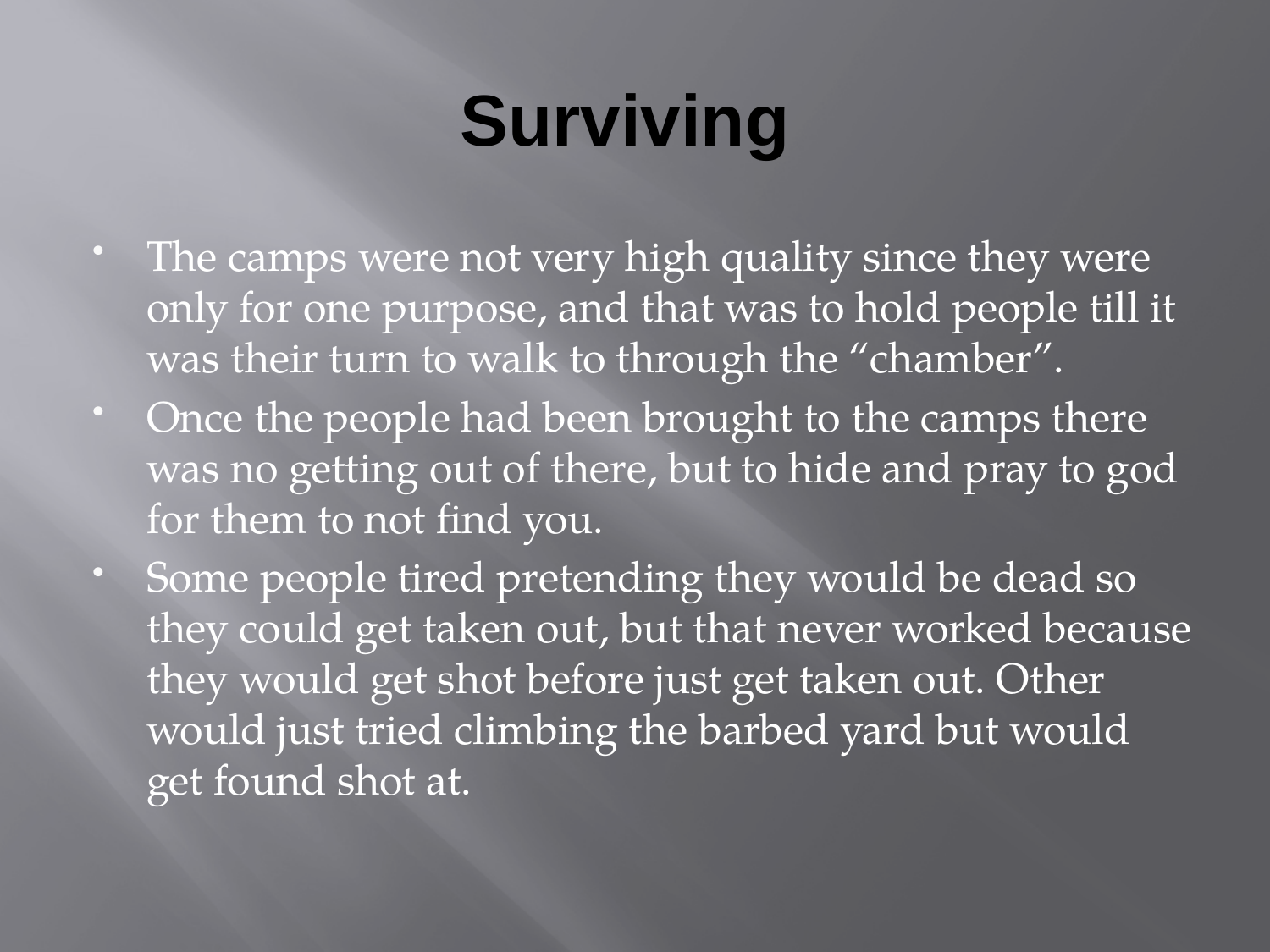

# Surviving
The camps were not very high quality since they were only for one purpose, and that was to hold people till it was their turn to walk to through the “chamber”.
Once the people had been brought to the camps there was no getting out of there, but to hide and pray to god for them to not find you.
Some people tired pretending they would be dead so they could get taken out, but that never worked because they would get shot before just get taken out. Other would just tried climbing the barbed yard but would get found shot at.